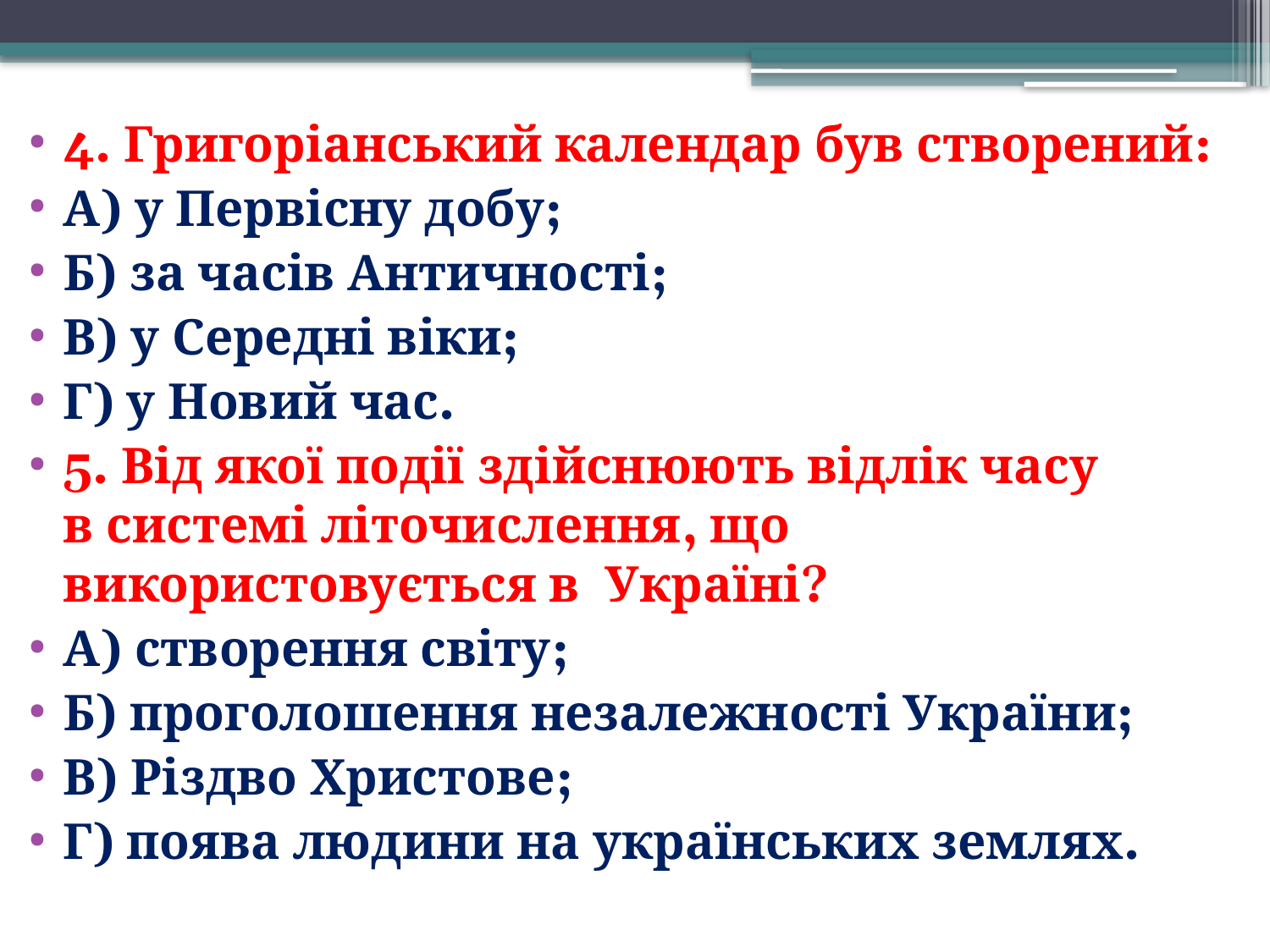

4. Григоріанський календар був створений:
А) у Первісну добу;
Б) за часів Античності;
В) у Середні віки;
Г) у Новий час.
5. Від якої події здійснюють відлік часу в системі літочислення, що використовується в  Україні?
А) створення світу;
Б) проголошення незалежності України;
В) Різдво Христове;
Г) поява людини на українських землях.